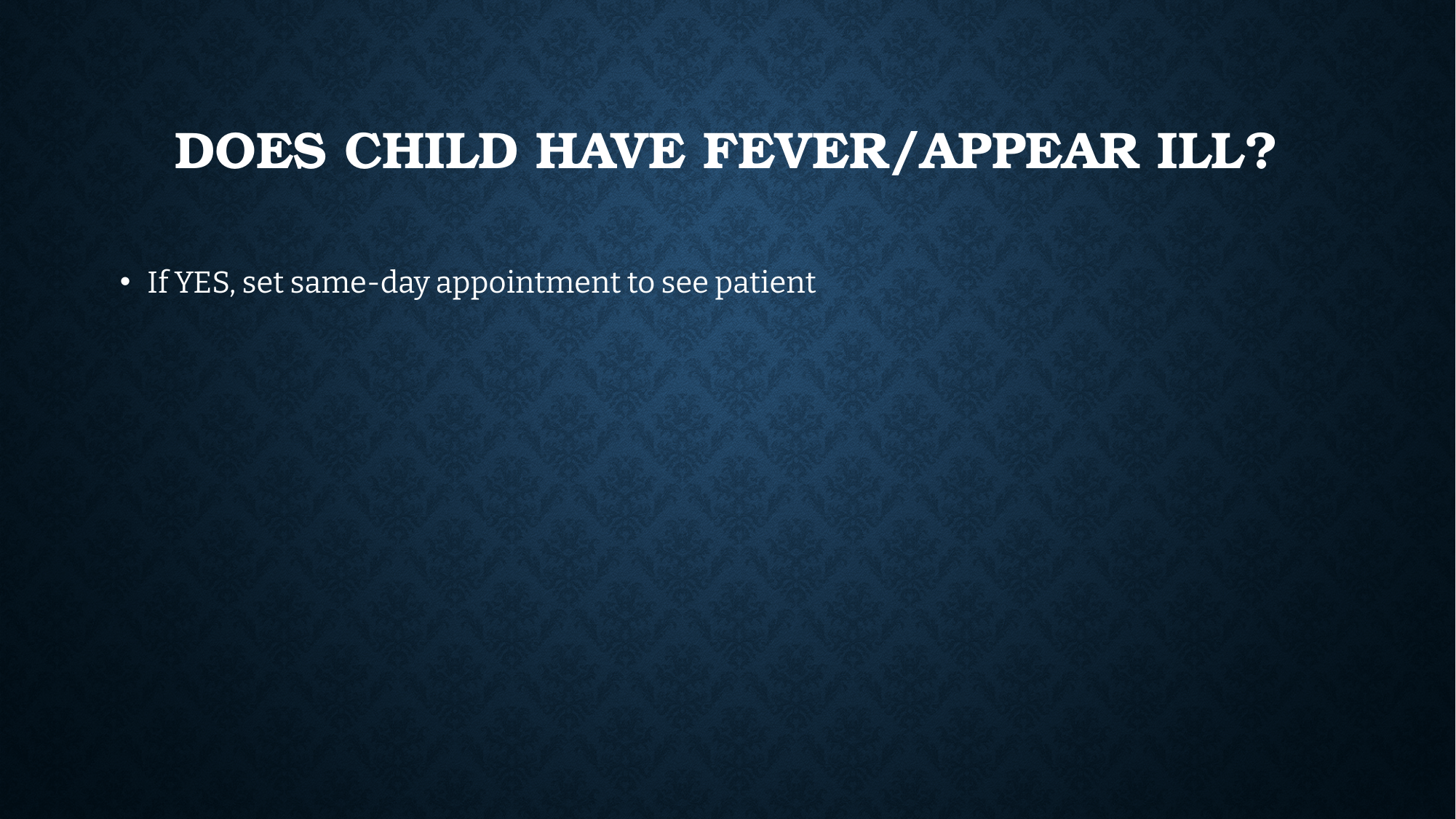

# Does child have fever/appear ill?
If YES, set same-day appointment to see patient